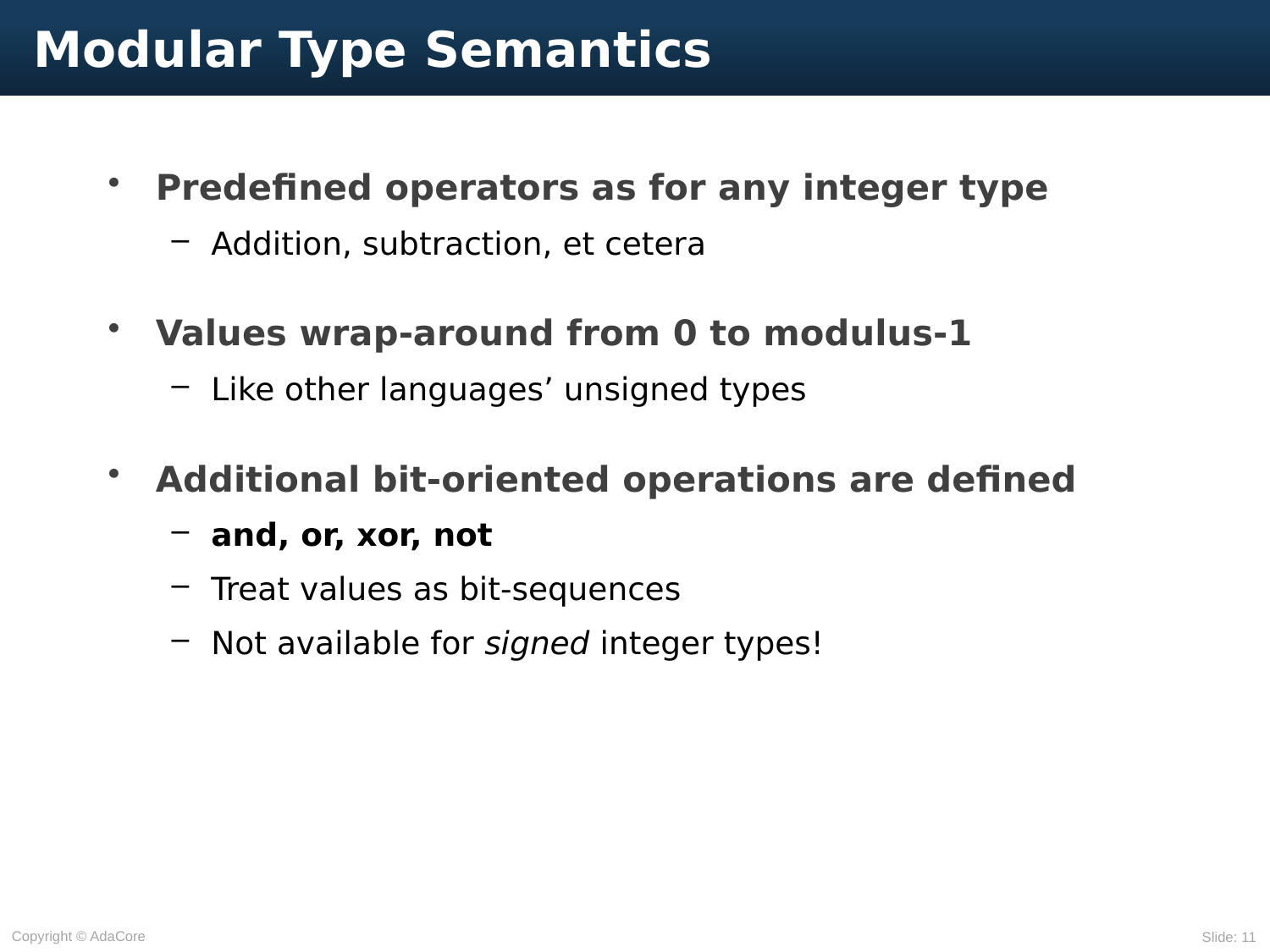

# Modular Type Semantics
Predefined operators as for any integer type
Addition, subtraction, et cetera
Values wrap-around from 0 to modulus-1
Like other languages’ unsigned types
Additional bit-oriented operations are defined
and, or, xor, not
Treat values as bit-sequences
Not available for signed integer types!